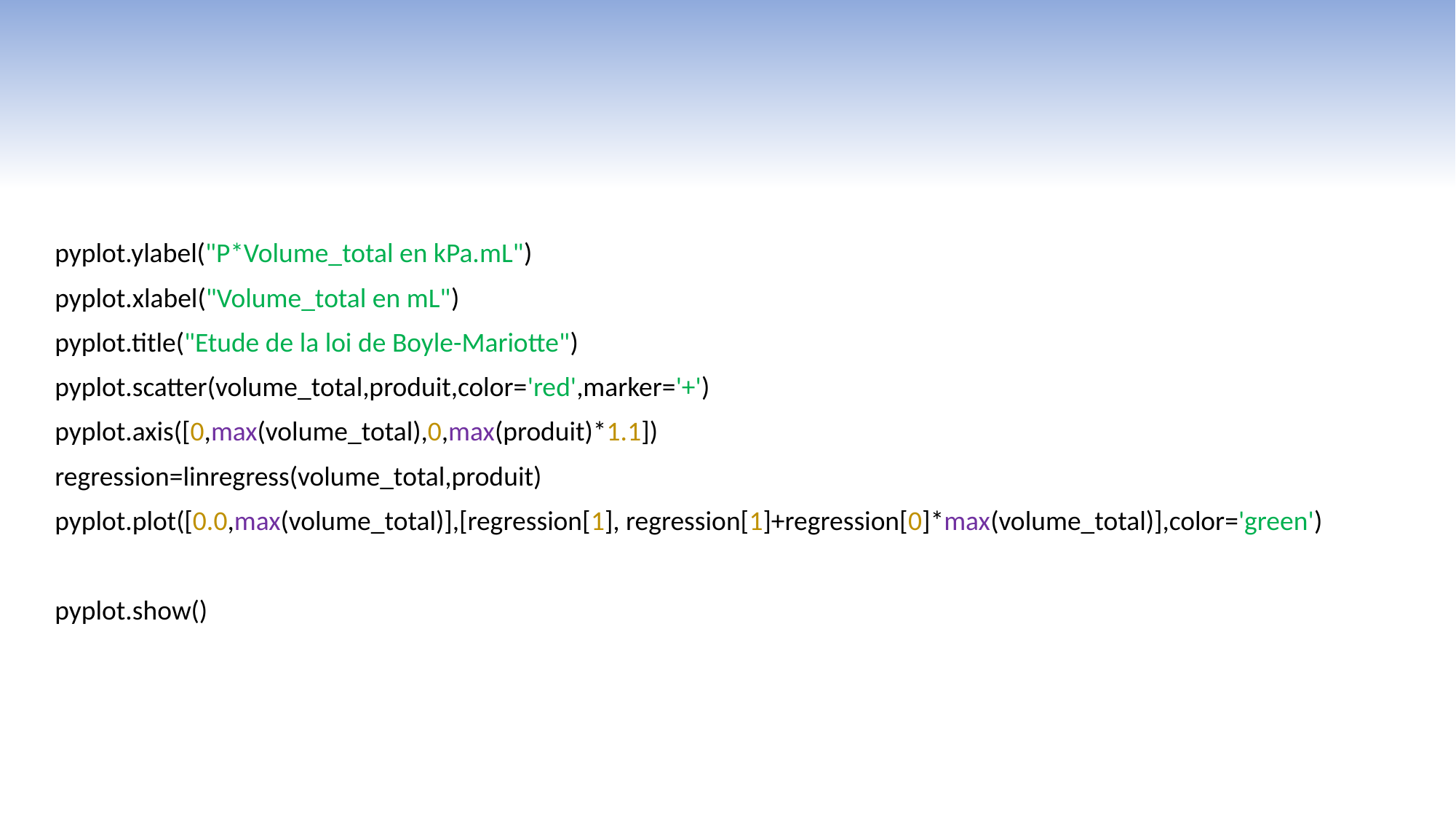

pyplot.ylabel("P*Volume_total en kPa.mL")
pyplot.xlabel("Volume_total en mL")
pyplot.title("Etude de la loi de Boyle-Mariotte")
pyplot.scatter(volume_total,produit,color='red',marker='+')
pyplot.axis([0,max(volume_total),0,max(produit)*1.1])
regression=linregress(volume_total,produit)
pyplot.plot([0.0,max(volume_total)],[regression[1], regression[1]+regression[0]*max(volume_total)],color='green')

pyplot.show()